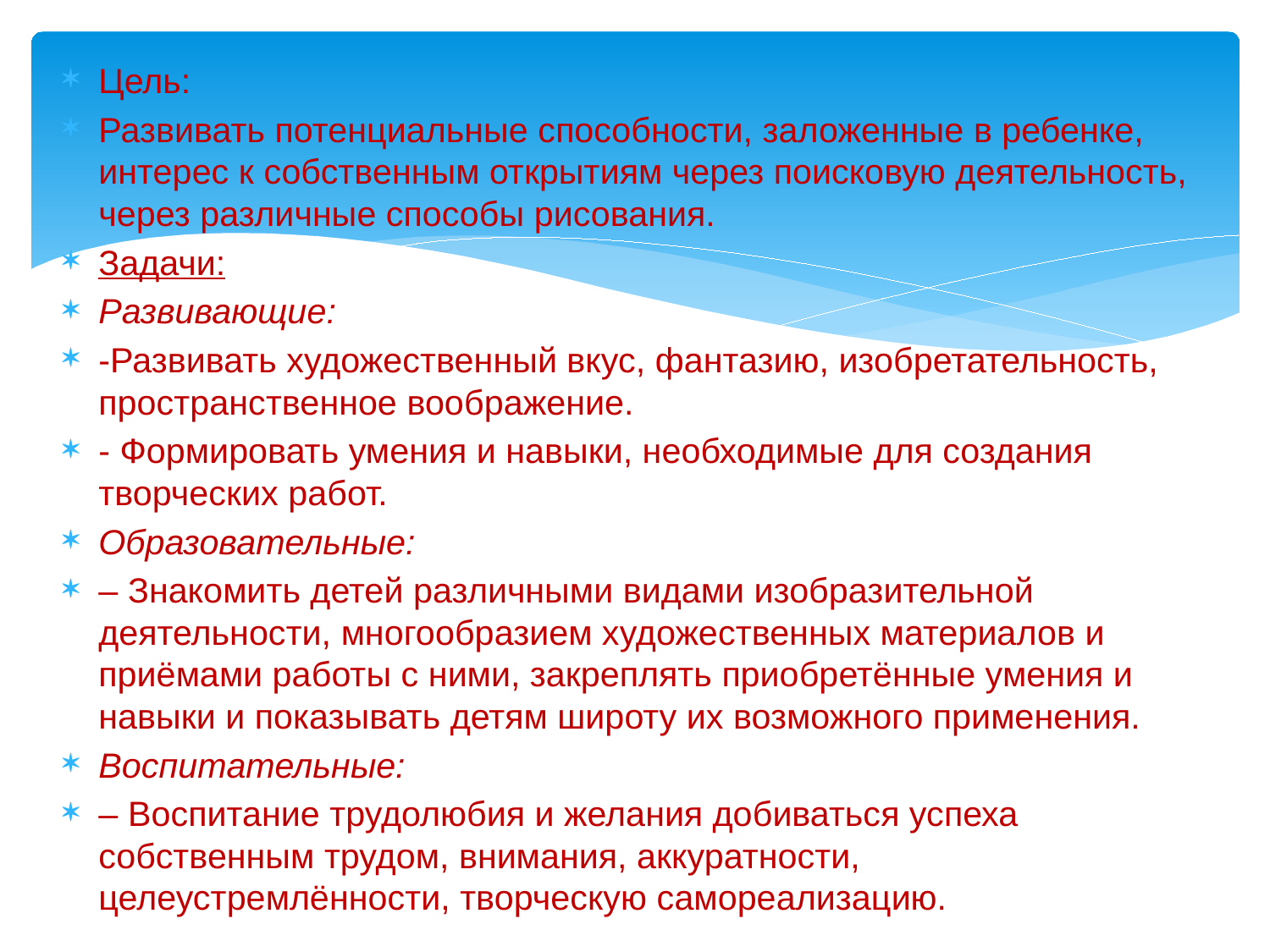

Цель:
Развивать потенциальные способности, заложенные в ребенке, интерес к собственным открытиям через поисковую деятельность, через различные способы рисования.
Задачи:
Развивающие:
-Развивать художественный вкус, фантазию, изобретательность, пространственное воображение.
- Формировать умения и навыки, необходимые для создания творческих работ.
Образовательные:
– Знакомить детей различными видами изобразительной деятельности, многообразием художественных материалов и приёмами работы с ними, закреплять приобретённые умения и навыки и показывать детям широту их возможного применения.
Воспитательные:
– Воспитание трудолюбия и желания добиваться успеха собственным трудом, внимания, аккуратности, целеустремлённости, творческую самореализацию.